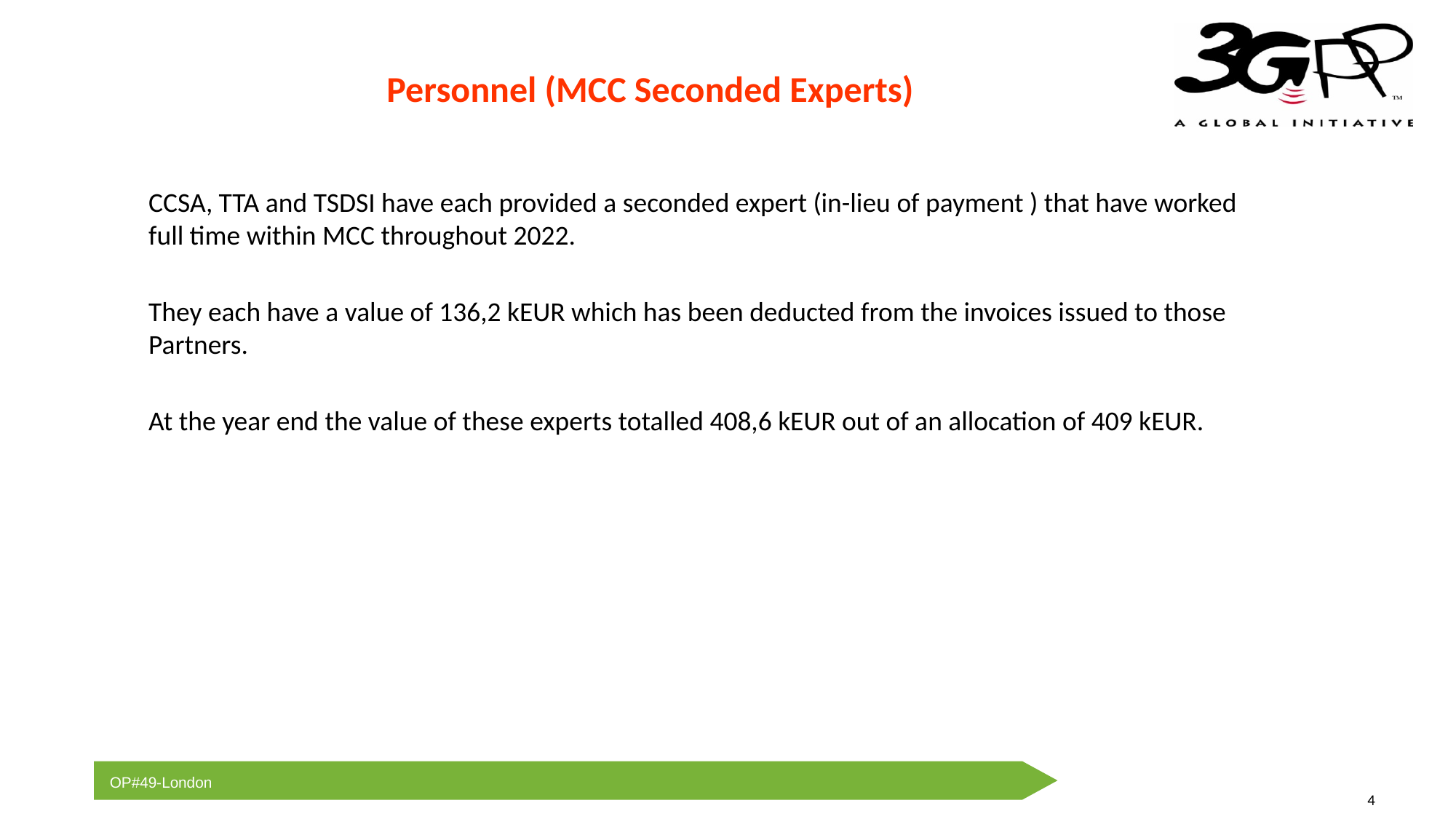

Personnel (MCC Seconded Experts)

CCSA, TTA and TSDSI have each provided a seconded expert (in-lieu of payment ) that have worked full time within MCC throughout 2022.

They each have a value of 136,2 kEUR which has been deducted from the invoices issued to those Partners.

At the year end the value of these experts totalled 408,6 kEUR out of an allocation of 409 kEUR.